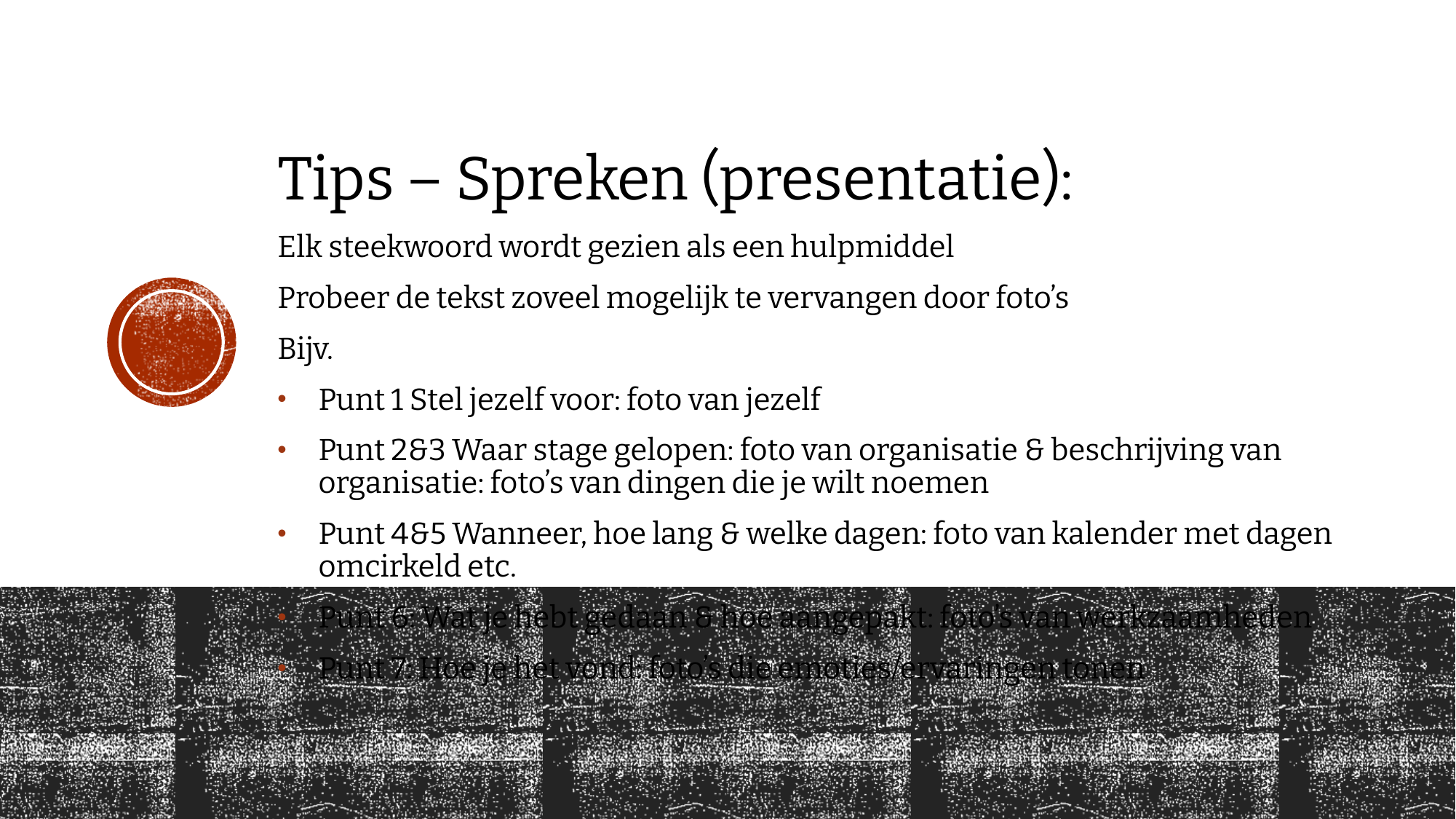

Tips – Spreken (presentatie):
Elk steekwoord wordt gezien als een hulpmiddel
Probeer de tekst zoveel mogelijk te vervangen door foto’s
Bijv.
Punt 1 Stel jezelf voor: foto van jezelf
Punt 2&3 Waar stage gelopen: foto van organisatie & beschrijving van organisatie: foto’s van dingen die je wilt noemen
Punt 4&5 Wanneer, hoe lang & welke dagen: foto van kalender met dagen omcirkeld etc.
Punt 6: Wat je hebt gedaan & hoe aangepakt: foto’s van werkzaamheden
Punt 7: Hoe je het vond: foto’s die emoties/ervaringen tonen